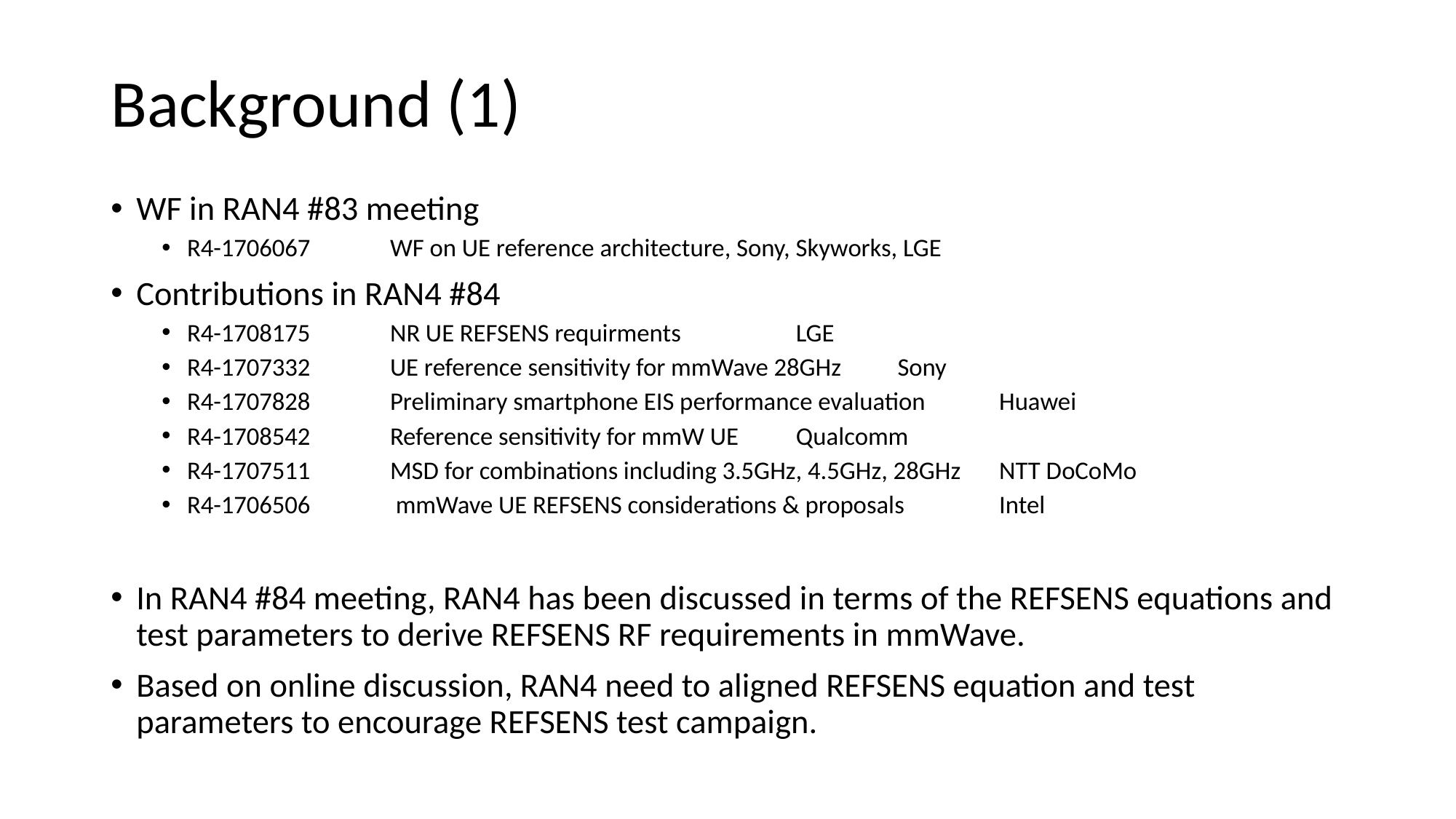

# Background (1)
WF in RAN4 #83 meeting
R4-1706067		WF on UE reference architecture, Sony, Skyworks, LGE
Contributions in RAN4 #84
R4-1708175		NR UE REFSENS requirments				  	LGE
R4-1707332		UE reference sensitivity for mmWave 28GHz			Sony
R4-1707828		Preliminary smartphone EIS performance evaluation		Huawei
R4-1708542		Reference sensitivity for mmW UE				Qualcomm
R4-1707511		MSD for combinations including 3.5GHz, 4.5GHz, 28GHz		NTT DoCoMo
R4-1706506		 mmWave UE REFSENS considerations & proposals		Intel

In RAN4 #84 meeting, RAN4 has been discussed in terms of the REFSENS equations and test parameters to derive REFSENS RF requirements in mmWave.
Based on online discussion, RAN4 need to aligned REFSENS equation and test parameters to encourage REFSENS test campaign.